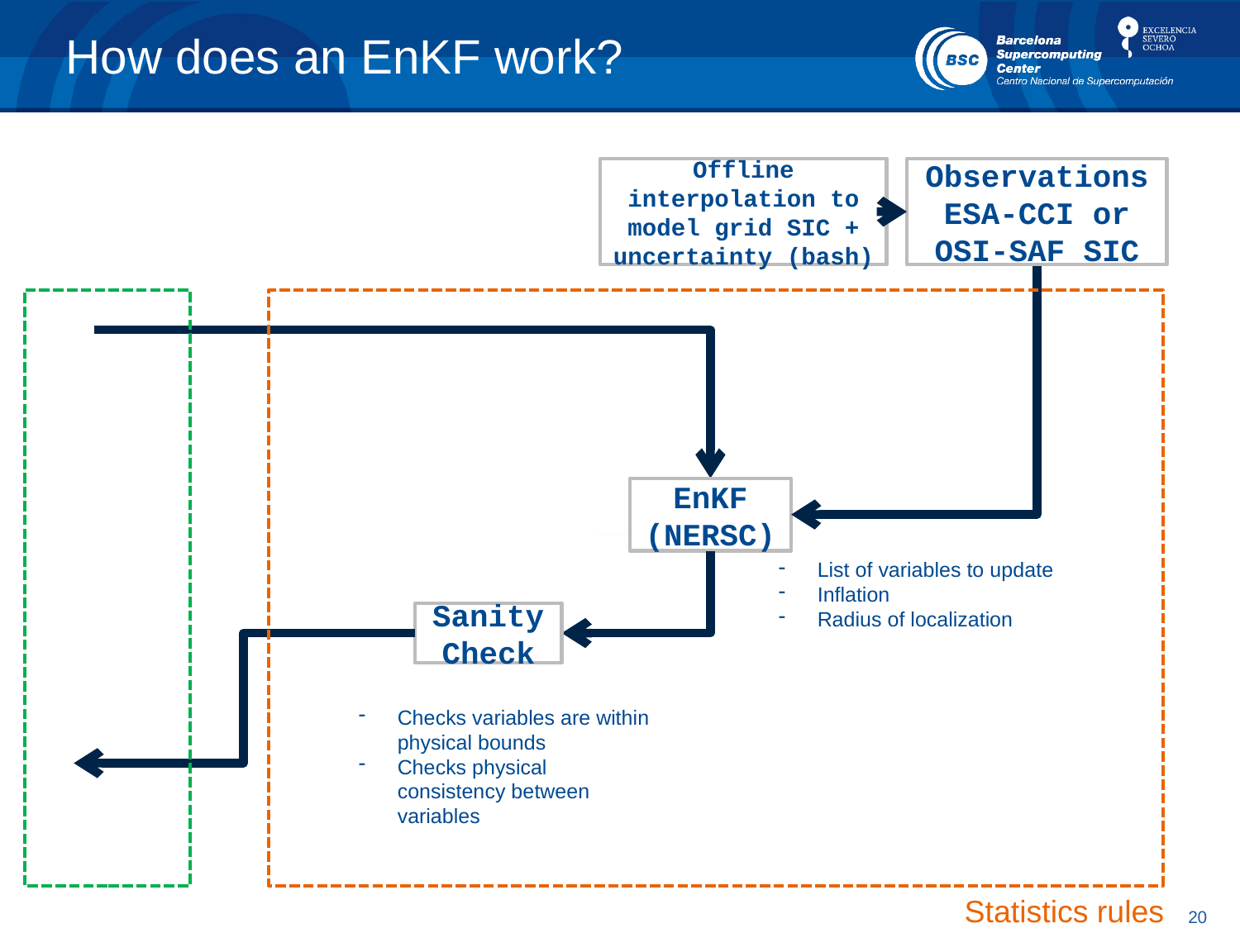

# How does an EnKF work?
Offline interpolation to model grid SIC + uncertainty (bash)
Observations
ESA-CCI or OSI-SAF SIC

EnKF
(NERSC)
List of variables to update
Inflation
Radius of localization
SanityCheck
Checks variables are within physical bounds
Checks physical consistency between variables
Statistics rules